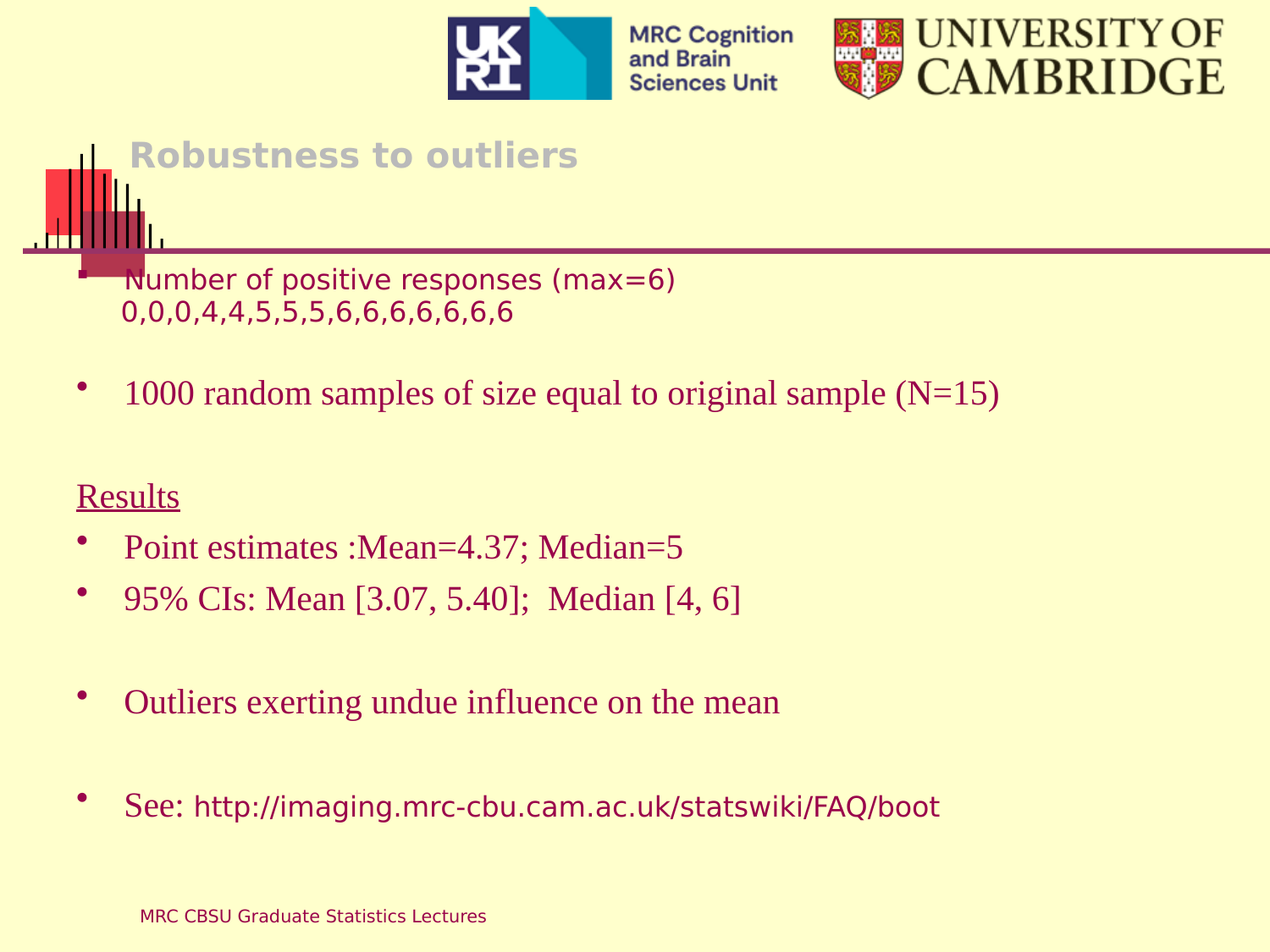

# Robustness to outliers

Number of positive responses (max=6)
     0,0,0,4,4,5,5,5,6,6,6,6,6,6,6

1000 random samples of size equal to original sample (N=15)

Results
Point estimates :Mean=4.37; Median=5
95% CIs: Mean [3.07, 5.40];  Median [4, 6]

Outliers exerting undue influence on the mean

See: http://imaging.mrc-cbu.cam.ac.uk/statswiki/FAQ/boot
MRC CBSU Graduate Statistics Lectures